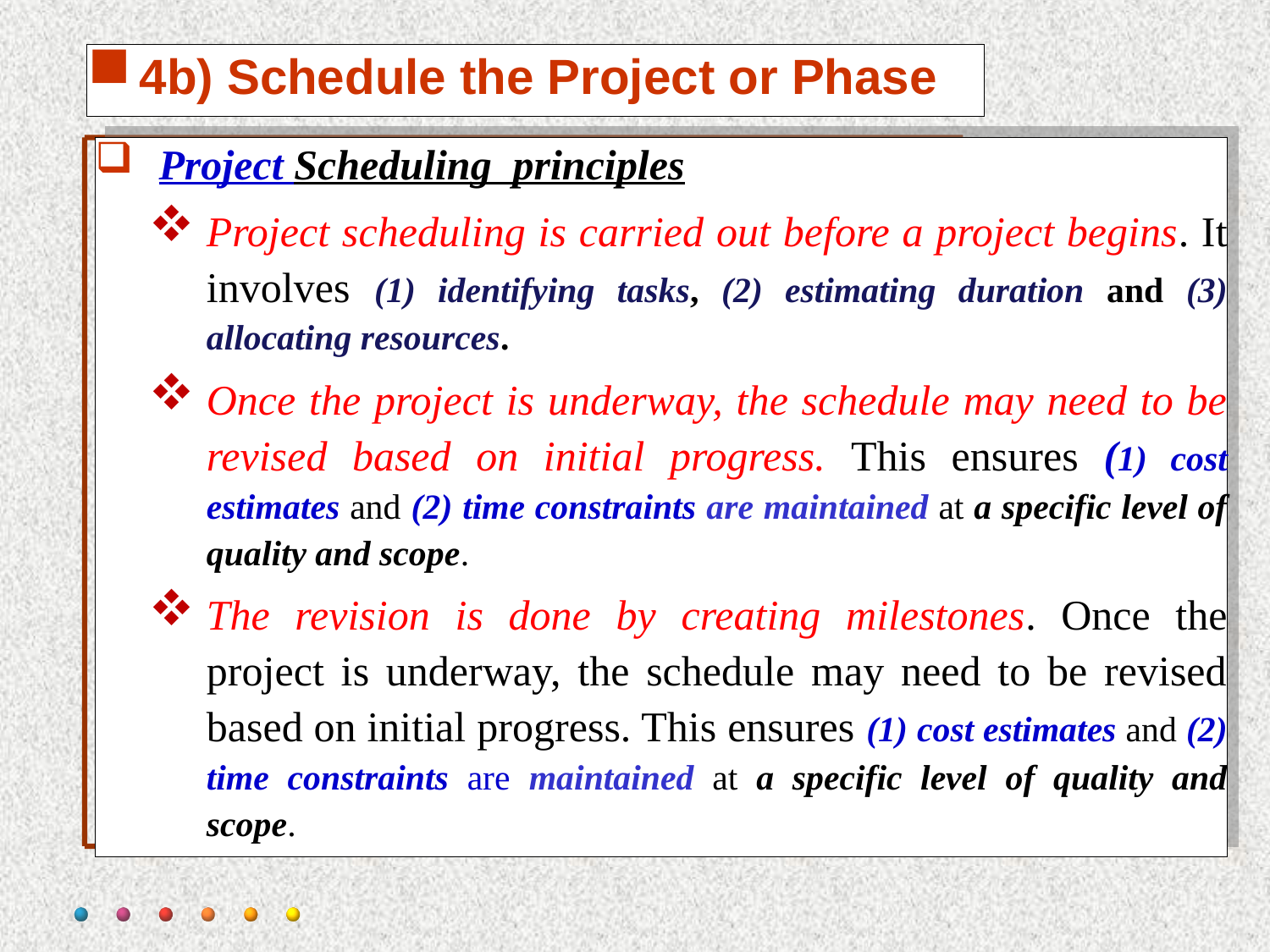

# 4b) Schedule the Project or Phase
Project Scheduling  principles
Project scheduling is carried out before a project begins. It involves (1) identifying tasks, (2) estimating duration and (3) allocating resources.
Once the project is underway, the schedule may need to be revised based on initial progress. This ensures (1) cost estimates and (2) time constraints are maintained at a specific level of quality and scope.
The revision is done by creating milestones. Once the project is underway, the schedule may need to be revised based on initial progress. This ensures (1) cost estimates and (2) time constraints are maintained at a specific level of quality and scope.